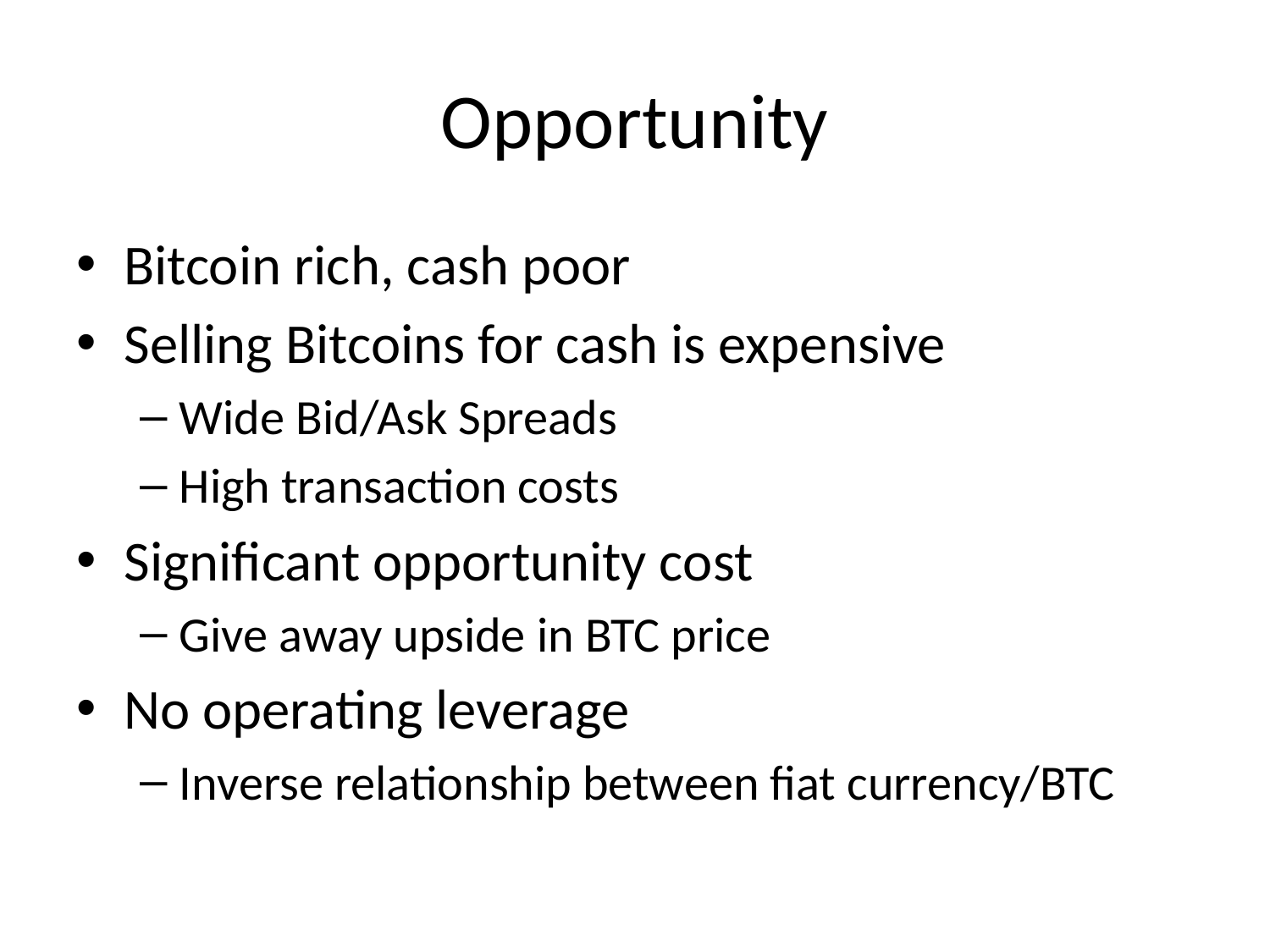

# Opportunity
Bitcoin rich, cash poor
Selling Bitcoins for cash is expensive
Wide Bid/Ask Spreads
High transaction costs
Significant opportunity cost
Give away upside in BTC price
No operating leverage
Inverse relationship between fiat currency/BTC